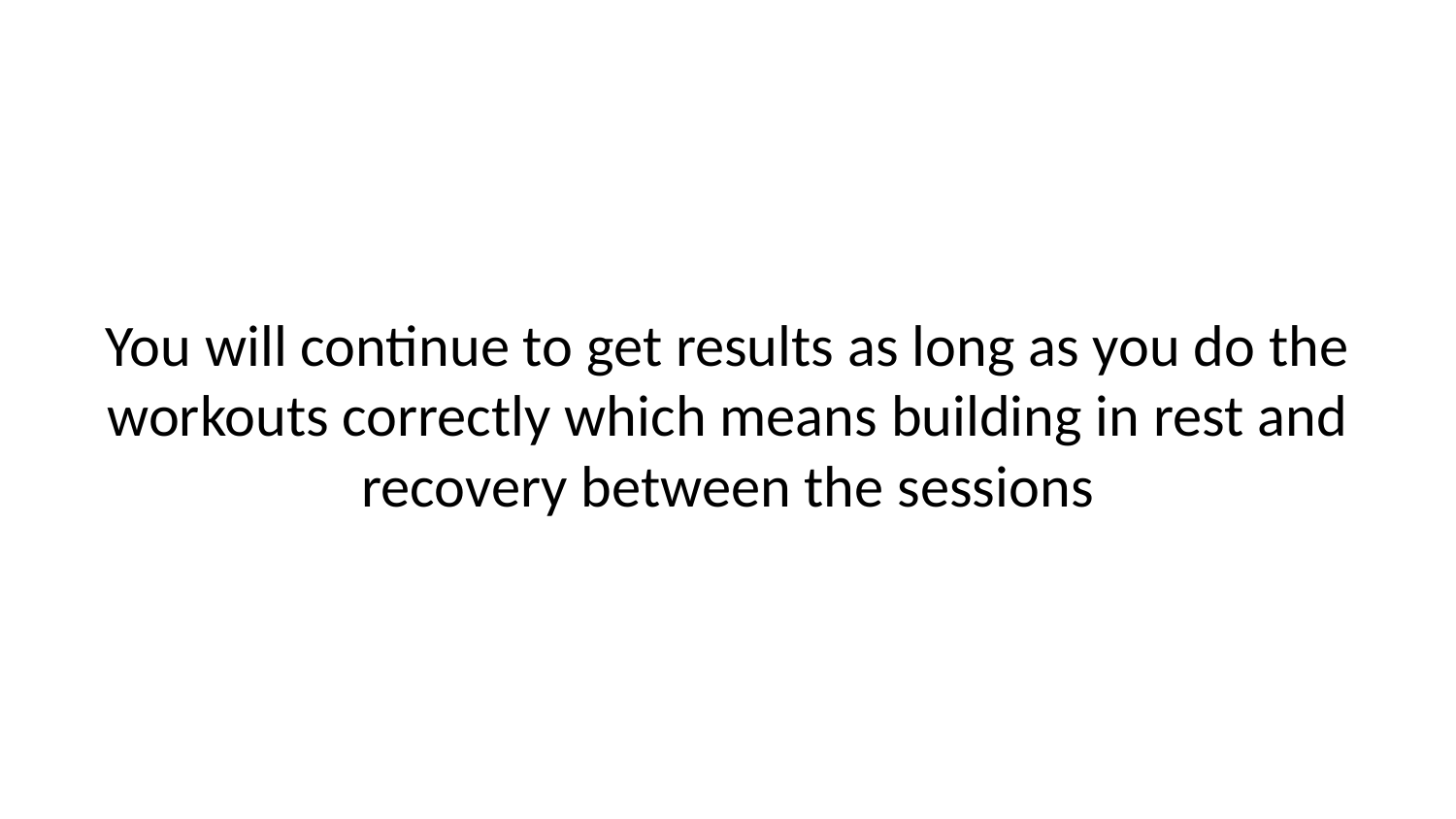

You will continue to get results as long as you do the workouts correctly which means building in rest and recovery between the sessions